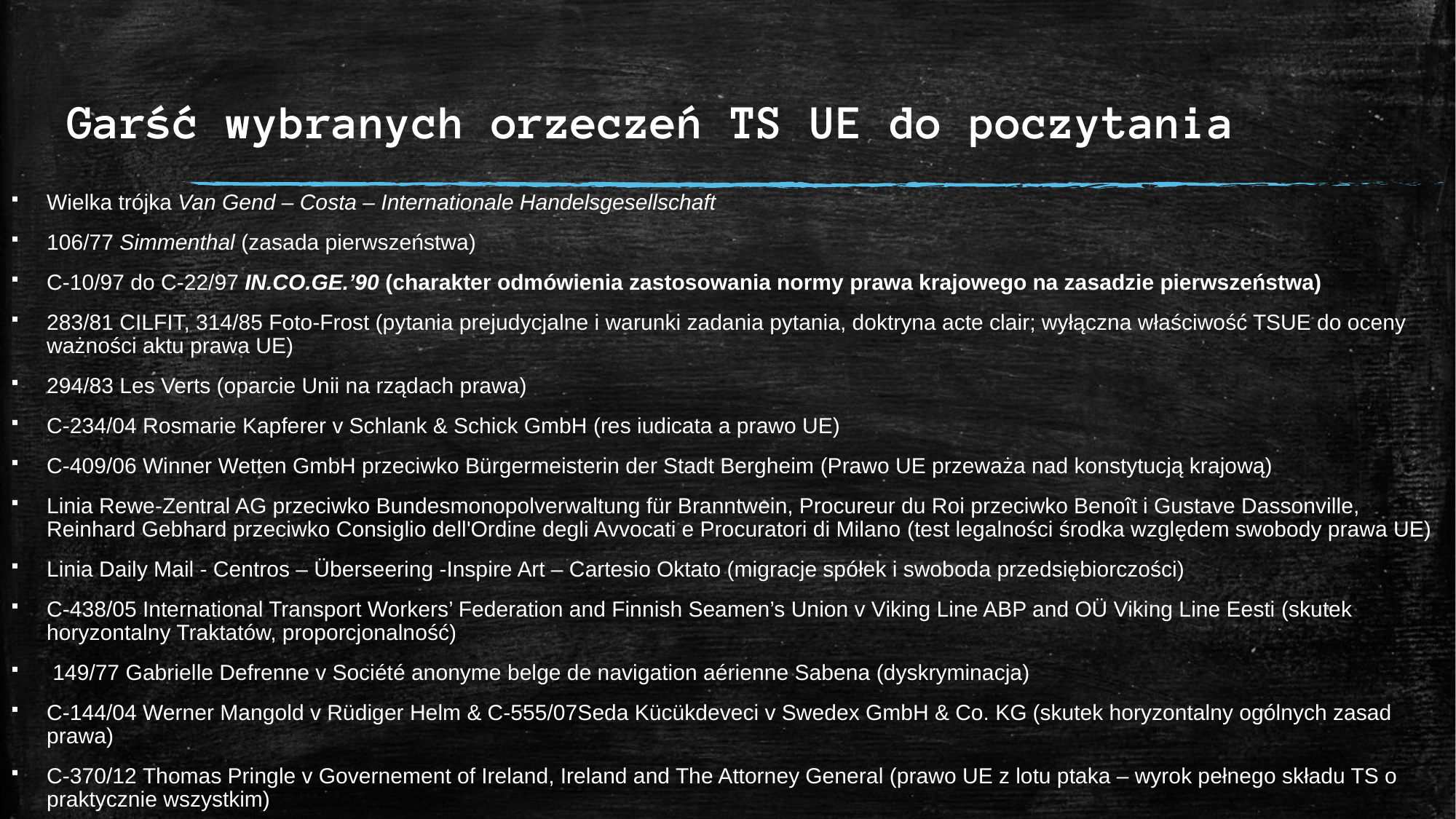

# Garść wybranych orzeczeń TS UE do poczytania
Wielka trójka Van Gend – Costa – Internationale Handelsgesellschaft
106/77 Simmenthal (zasada pierwszeństwa)
C-10/97 do C-22/97 IN.CO.GE.’90 (charakter odmówienia zastosowania normy prawa krajowego na zasadzie pierwszeństwa)
283/81 CILFIT, 314/85 Foto-Frost (pytania prejudycjalne i warunki zadania pytania, doktryna acte clair; wyłączna właściwość TSUE do oceny ważności aktu prawa UE)
294/83 Les Verts (oparcie Unii na rządach prawa)
C-234/04 Rosmarie Kapferer v Schlank & Schick GmbH (res iudicata a prawo UE)
C-409/06 Winner Wetten GmbH przeciwko Bürgermeisterin der Stadt Bergheim (Prawo UE przeważa nad konstytucją krajową)
Linia Rewe-Zentral AG przeciwko Bundesmonopolverwaltung für Branntwein, Procureur du Roi przeciwko Benoît i Gustave Dassonville, Reinhard Gebhard przeciwko Consiglio dell'Ordine degli Avvocati e Procuratori di Milano (test legalności środka względem swobody prawa UE)
Linia Daily Mail - Centros – Überseering -Inspire Art – Cartesio Oktato (migracje spółek i swoboda przedsiębiorczości)
C-438/05 International Transport Workers’ Federation and Finnish Seamen’s Union v Viking Line ABP and OÜ Viking Line Eesti (skutek horyzontalny Traktatów, proporcjonalność)
 149/77 Gabrielle Defrenne v Société anonyme belge de navigation aérienne Sabena (dyskryminacja)
C-144/04 Werner Mangold v Rüdiger Helm & C-555/07Seda Kücükdeveci v Swedex GmbH & Co. KG (skutek horyzontalny ogólnych zasad prawa)
C-370/12 Thomas Pringle v Governement of Ireland, Ireland and The Attorney General (prawo UE z lotu ptaka – wyrok pełnego składu TS o praktycznie wszystkim)